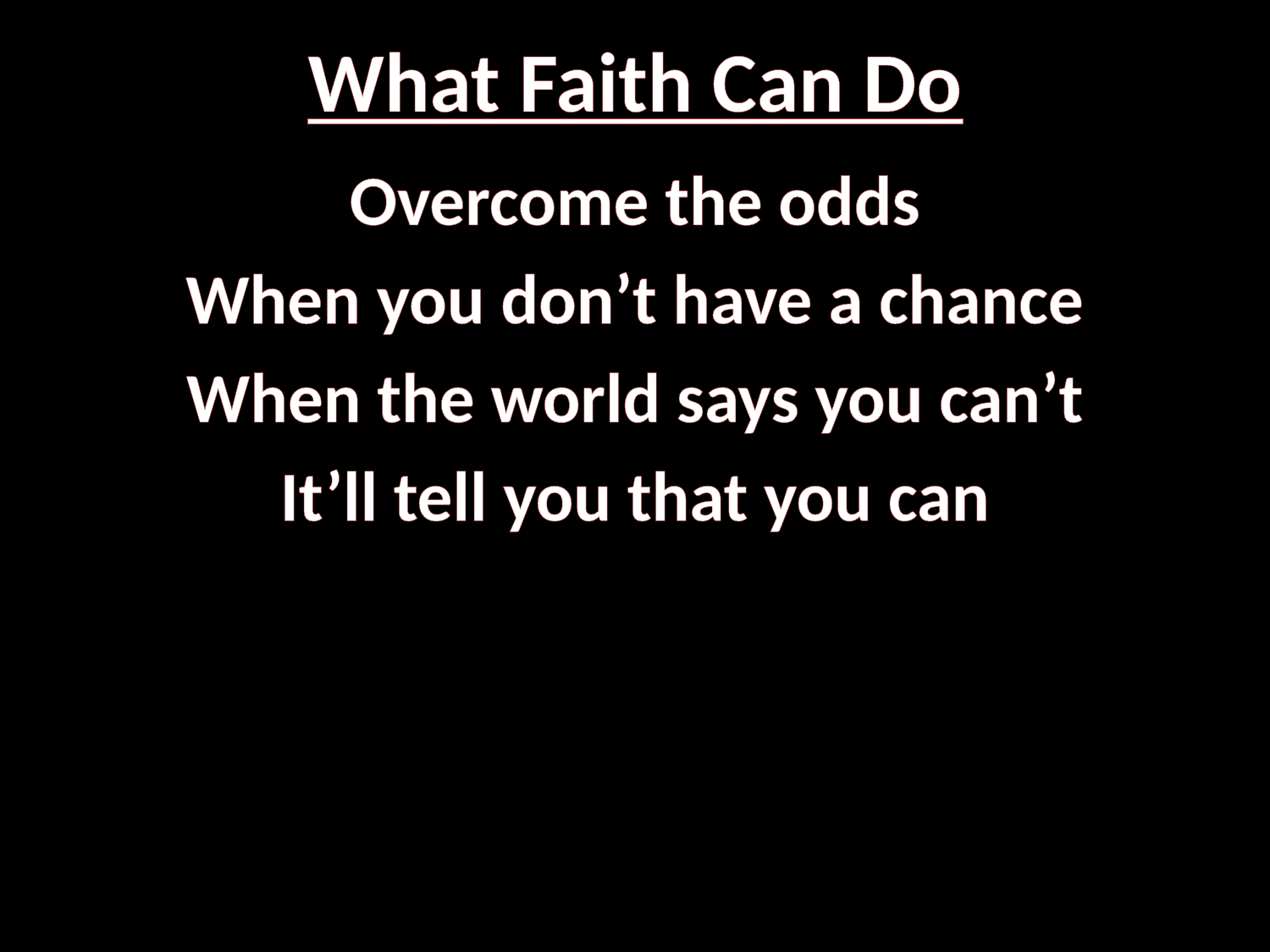

# What Faith Can Do
Overcome the odds
When you don’t have a chance
When the world says you can’t
It’ll tell you that you can